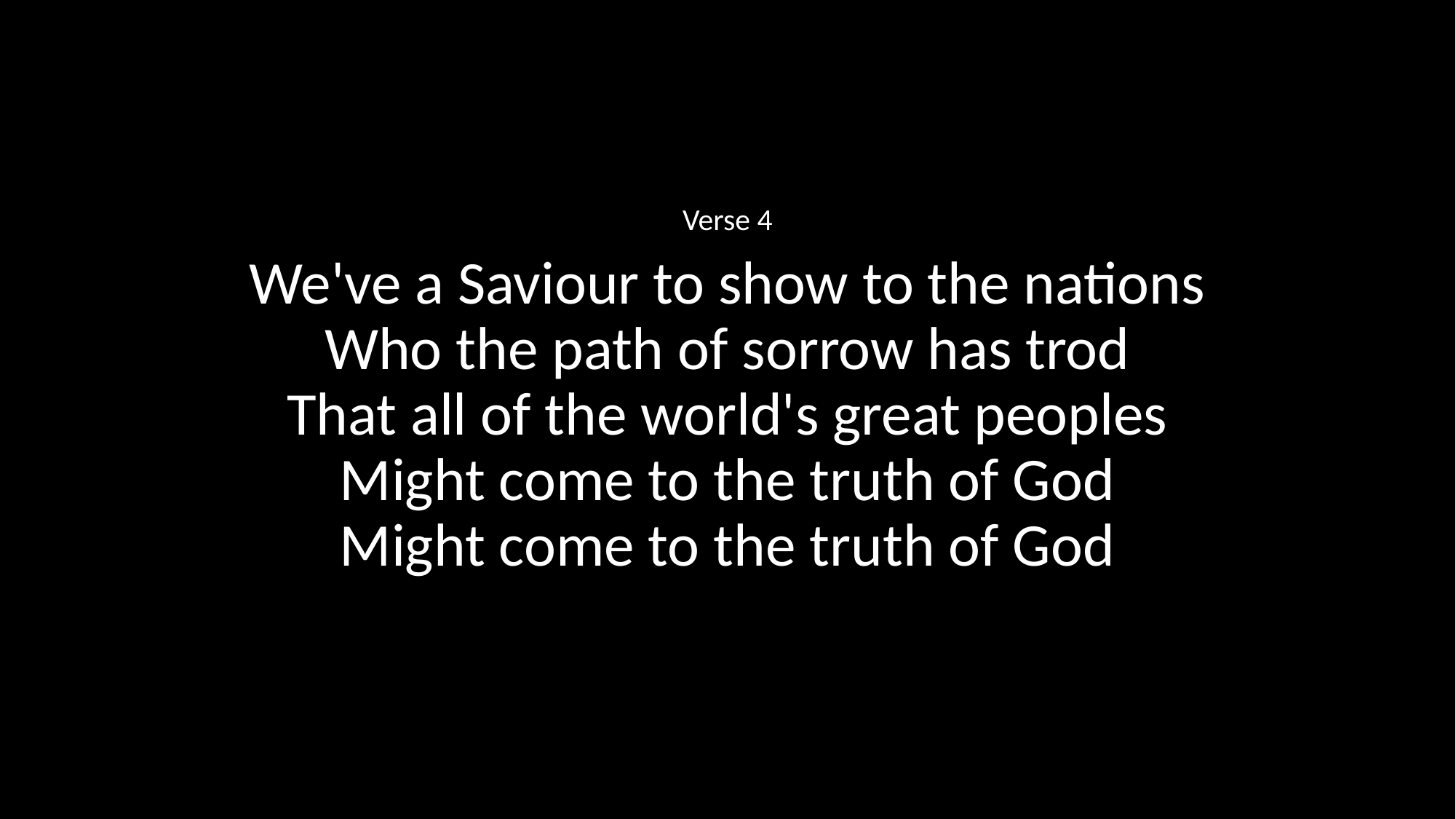

Verse 4
We've a Saviour to show to the nations
Who the path of sorrow has trod
That all of the world's great peoples
Might come to the truth of God
Might come to the truth of God